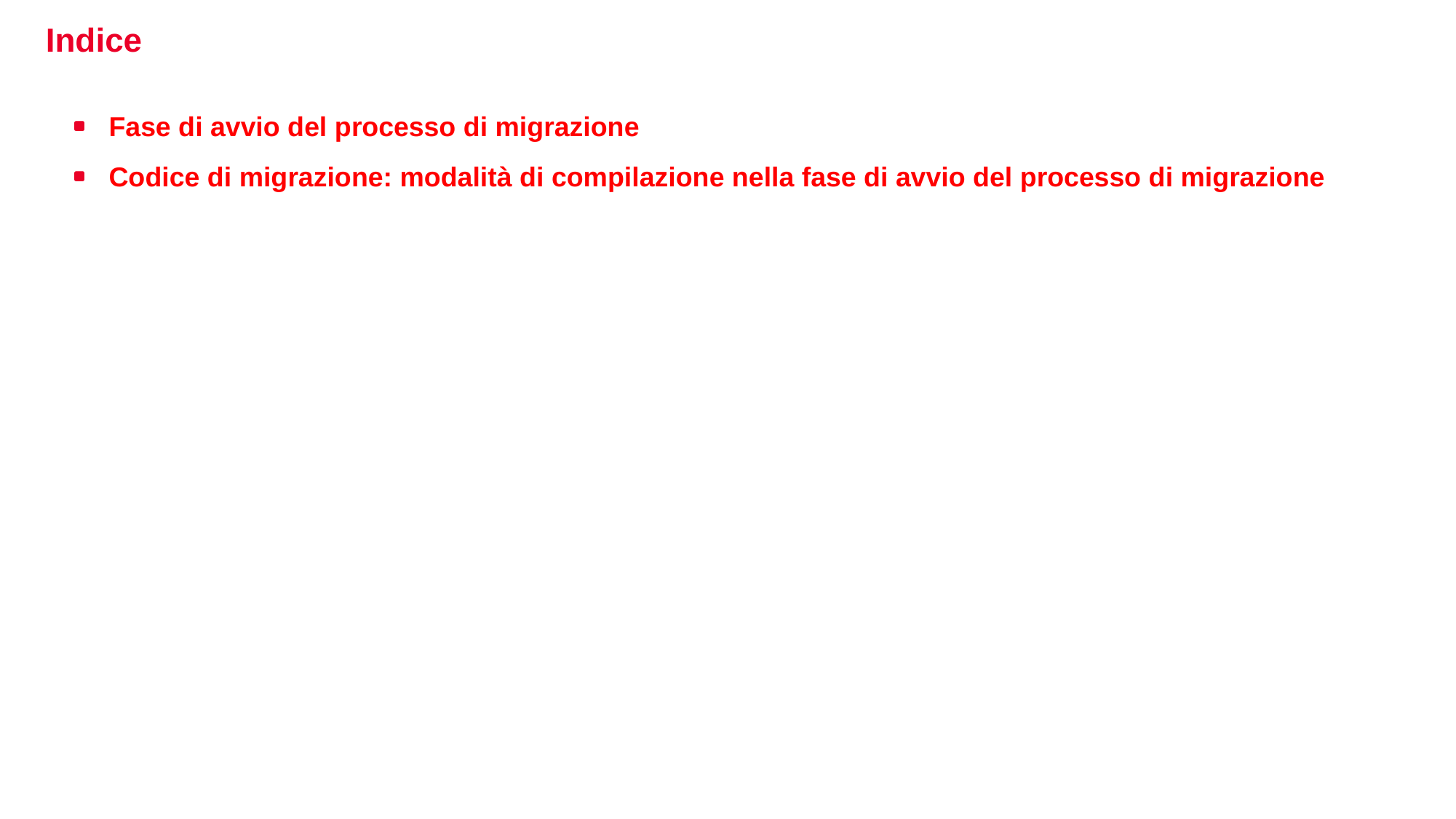

Indice
Fase di avvio del processo di migrazione
Codice di migrazione: modalità di compilazione nella fase di avvio del processo di migrazione